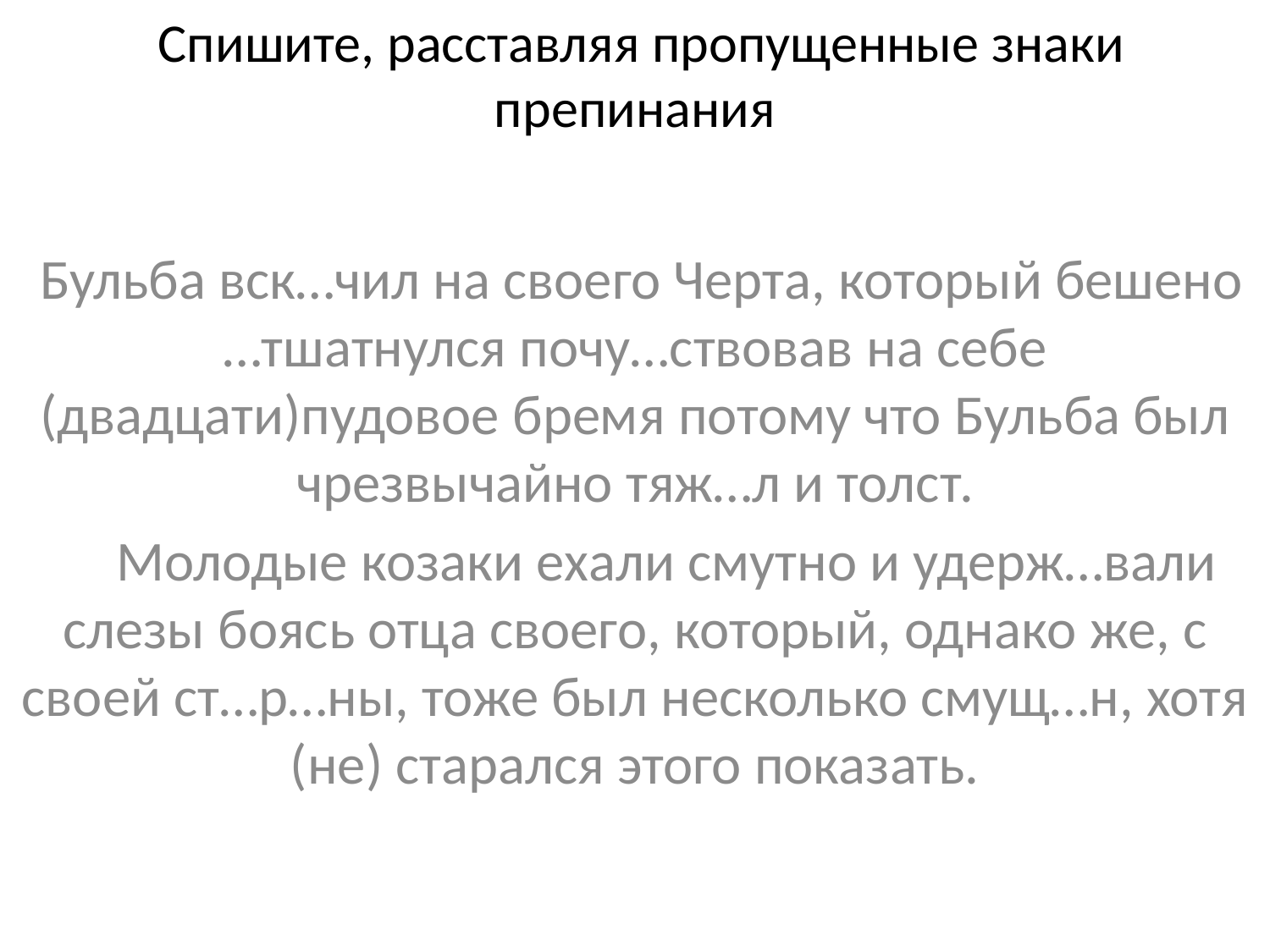

# Спишите, расставляя пропущенные знаки препинания
 Бульба вск…чил на своего Черта, который бешено …тшатнулся почу…ствовав на себе (двадцати)пудовое бремя потому что Бульба был чрезвычайно тяж…л и толст.
     Молодые козаки ехали смутно и удерж…вали слезы боясь отца своего, который, однако же, с своей ст…р…ны, тоже был несколько смущ…н, хотя (не) старался этого показать.